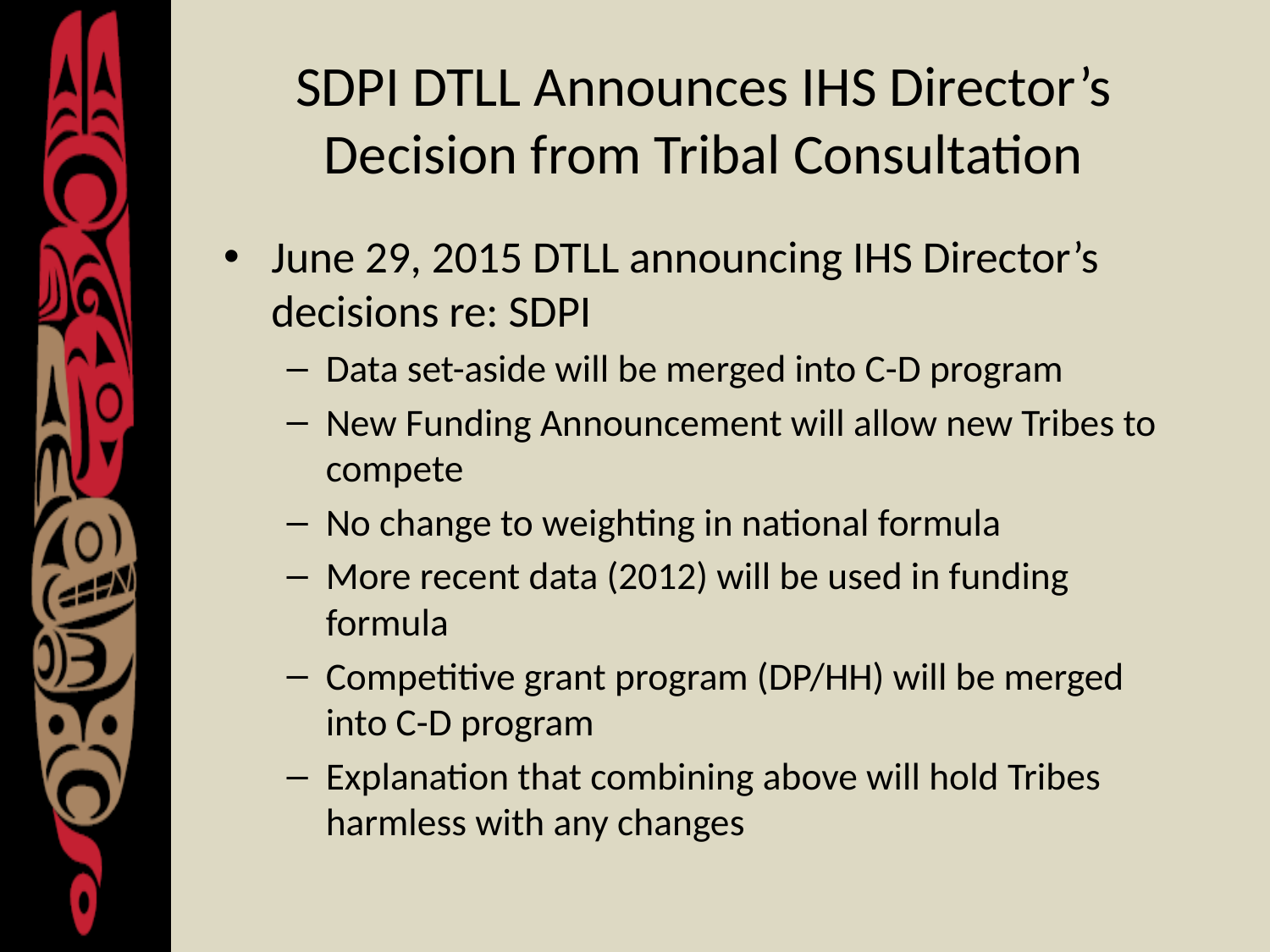

# SDPI DTLL Announces IHS Director’s Decision from Tribal Consultation
June 29, 2015 DTLL announcing IHS Director’s decisions re: SDPI
Data set-aside will be merged into C-D program
New Funding Announcement will allow new Tribes to compete
No change to weighting in national formula
More recent data (2012) will be used in funding formula
Competitive grant program (DP/HH) will be merged into C-D program
Explanation that combining above will hold Tribes harmless with any changes